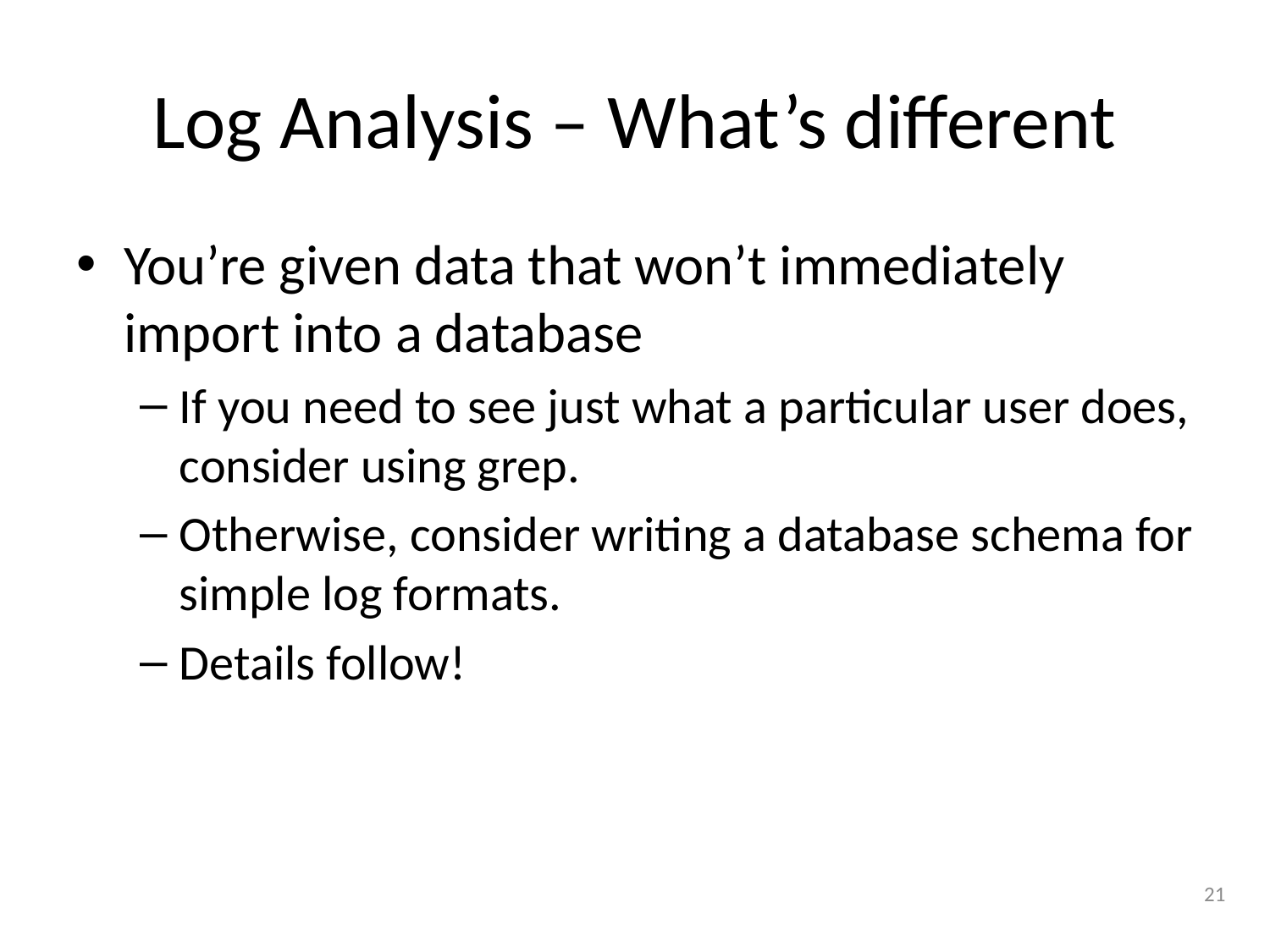

# Log Analysis – What’s different
You’re given data that won’t immediately import into a database
If you need to see just what a particular user does, consider using grep.
Otherwise, consider writing a database schema for simple log formats.
Details follow!
21